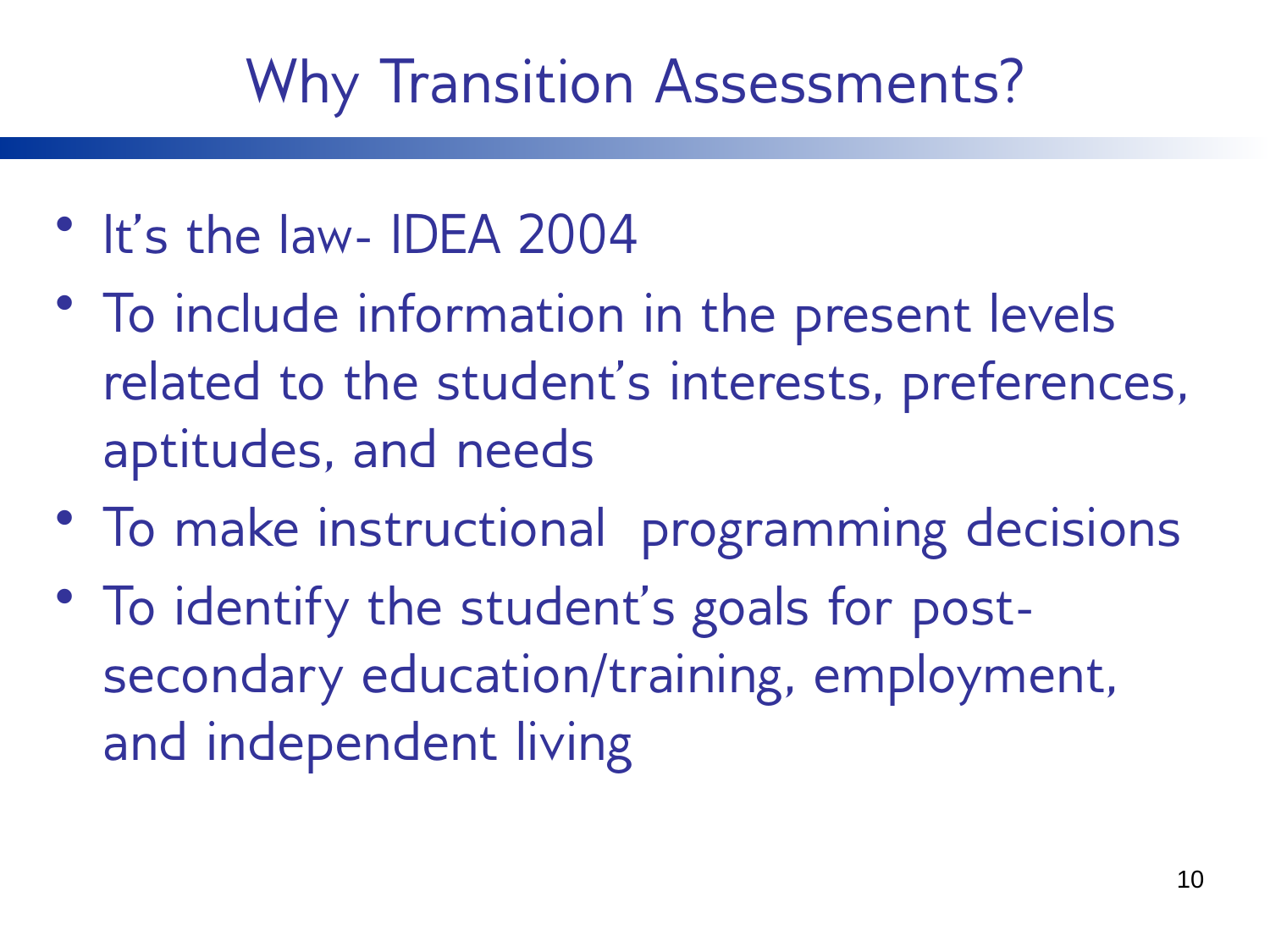

# Why Transition Assessments?
It’s the law- IDEA 2004
To include information in the present levels related to the student’s interests, preferences, aptitudes, and needs
To make instructional  programming decisions
To identify the student’s goals for post-secondary education/training, employment, and independent living
10